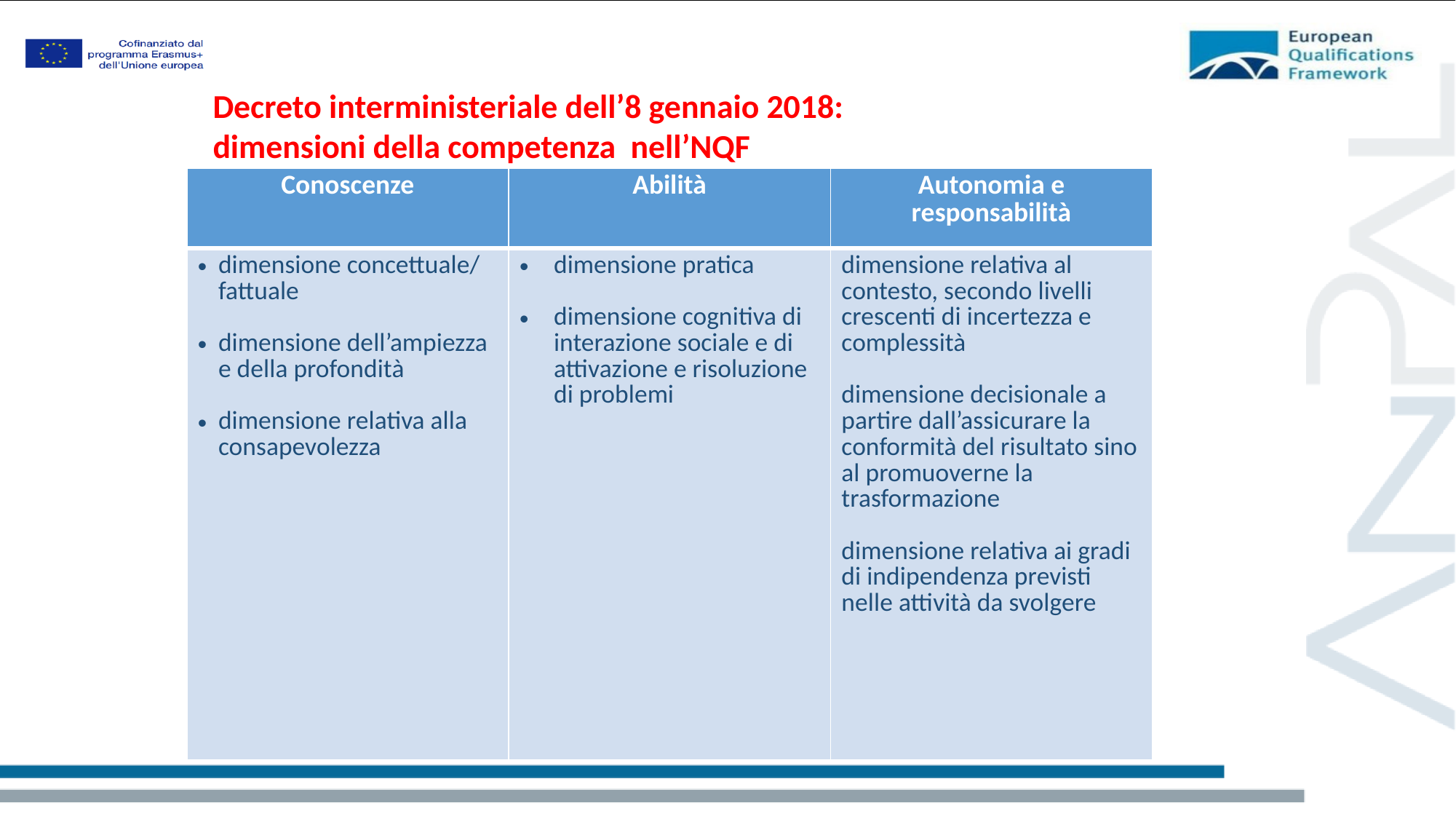

Decreto interministeriale dell’8 gennaio 2018:
dimensioni della competenza  nell’NQF
| Conoscenze | Abilità | Autonomia e responsabilità |
| --- | --- | --- |
| dimensione concettuale/ fattuale dimensione dell’ampiezza e della profondità dimensione relativa alla consapevolezza | dimensione pratica dimensione cognitiva di interazione sociale e di attivazione e risoluzione di problemi | dimensione relativa al contesto, secondo livelli crescenti di incertezza e complessità dimensione decisionale a partire dall’assicurare la conformità del risultato sino al promuoverne la trasformazione dimensione relativa ai gradi di indipendenza previsti nelle attività da svolgere |